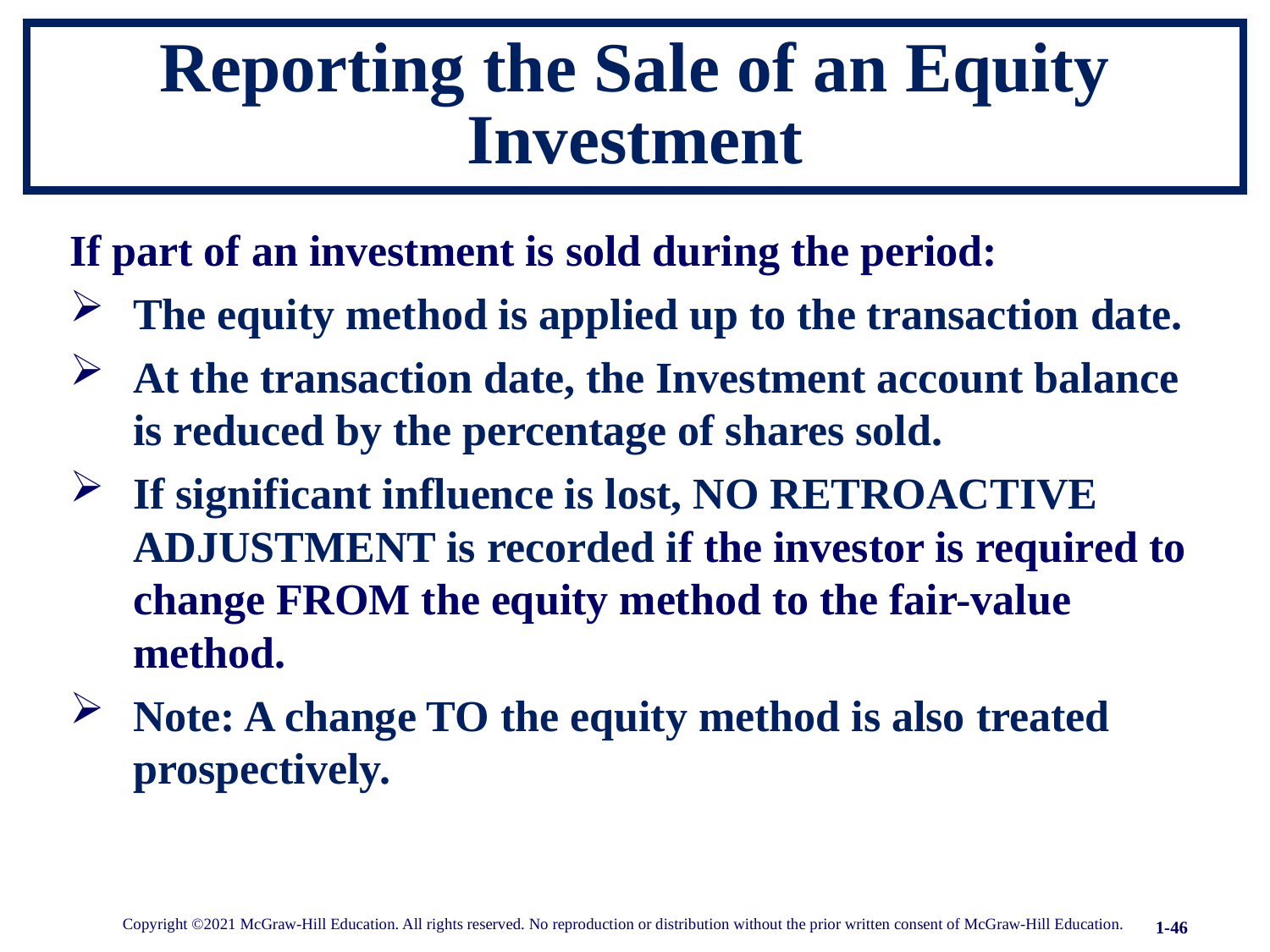

# Reporting the Sale of an Equity Investment
If part of an investment is sold during the period:
The equity method is applied up to the transaction date.
At the transaction date, the Investment account balance is reduced by the percentage of shares sold.
If significant influence is lost, NO RETROACTIVE ADJUSTMENT is recorded if the investor is required to change FROM the equity method to the fair-value method.
Note: A change TO the equity method is also treated prospectively.
Copyright ©2021 McGraw-Hill Education. All rights reserved. No reproduction or distribution without the prior written consent of McGraw-Hill Education.
1-46